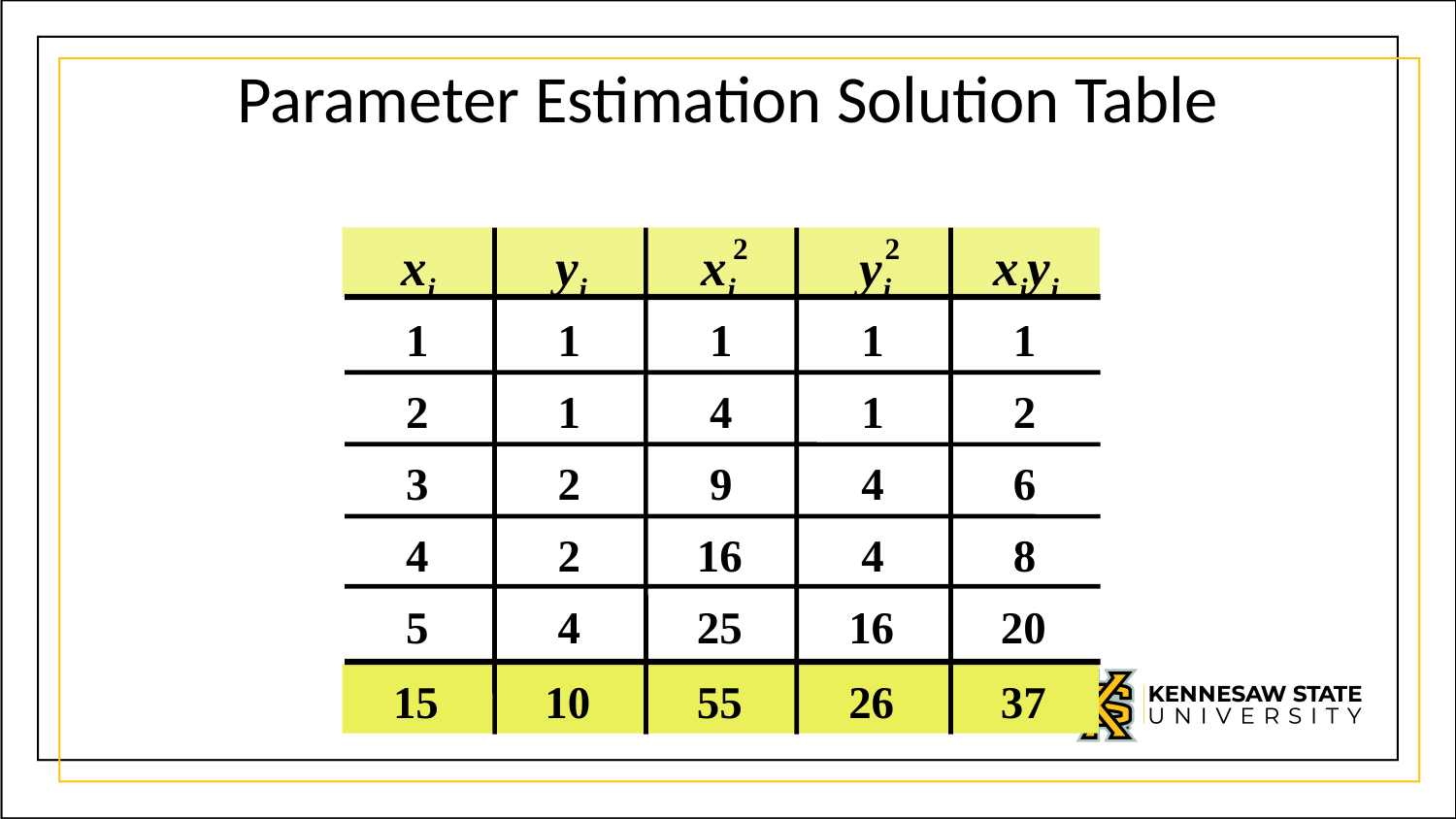

# Parameter Estimation Solution Table

2
2
xi
yi
xi
xiyi
yi

1
1
1
1
1

2
1
4
1
2

3
2
9
4
6

4
2
16
4
8

5
4
25
16
20

15
10
55
26
37